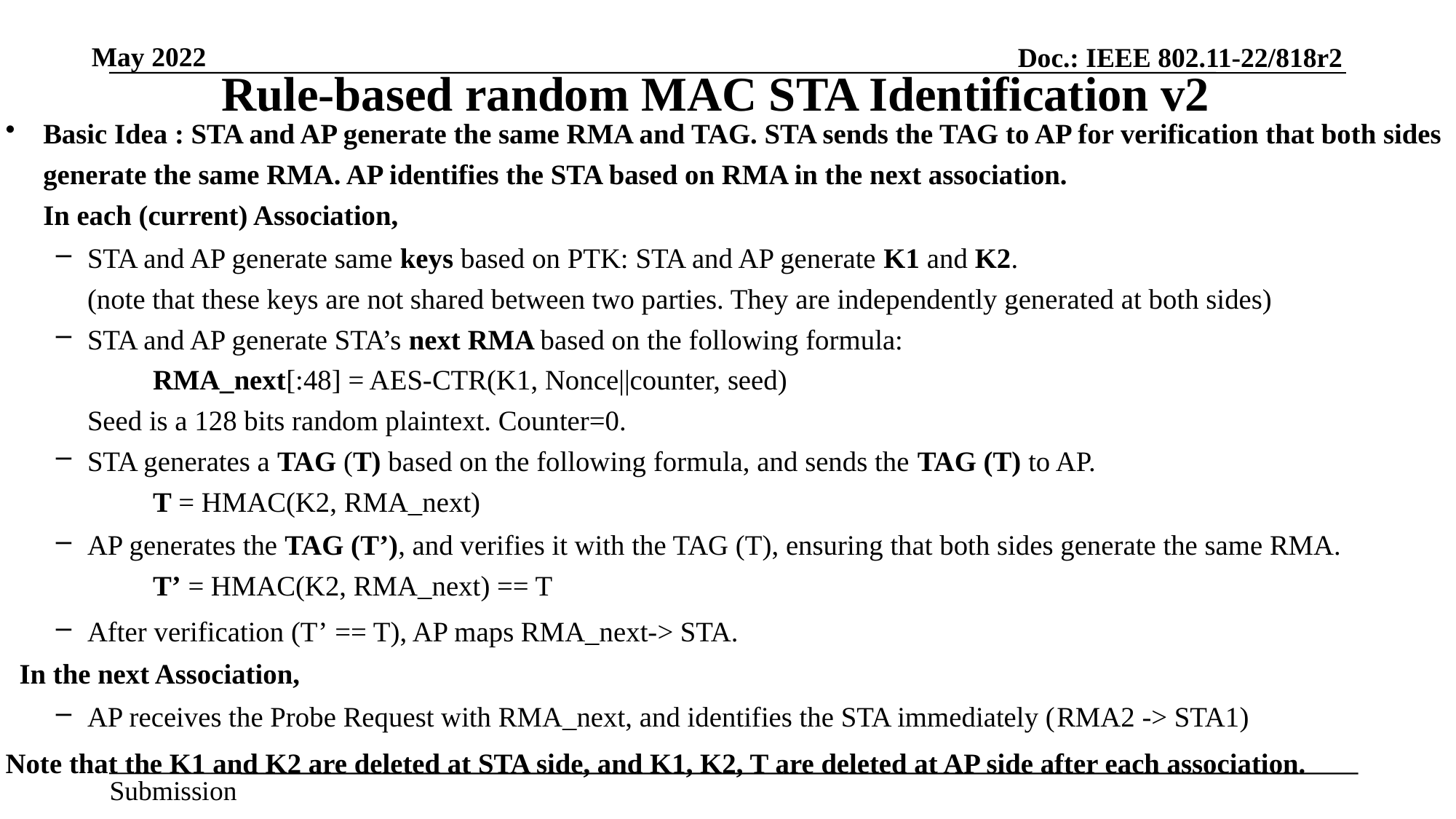

# Rule-based random MAC STA Identification v2
Basic Idea : STA and AP generate the same RMA and TAG. STA sends the TAG to AP for verification that both sides generate the same RMA. AP identifies the STA based on RMA in the next association.
In each (current) Association,
STA and AP generate same keys based on PTK: STA and AP generate K1 and K2.
(note that these keys are not shared between two parties. They are independently generated at both sides)
STA and AP generate STA’s next RMA based on the following formula:
		RMA_next[:48] = AES-CTR(K1, Nonce||counter, seed)
Seed is a 128 bits random plaintext. Counter=0.
STA generates a TAG (T) based on the following formula, and sends the TAG (T) to AP.
		T = HMAC(K2, RMA_next)
AP generates the TAG (T’), and verifies it with the TAG (T), ensuring that both sides generate the same RMA.
		T’ = HMAC(K2, RMA_next) == T
After verification (T’ == T), AP maps RMA_next-> STA.
    In the next Association,
AP receives the Probe Request with RMA_next, and identifies the STA immediately (RMA2 -> STA1)
Note that the K1 and K2 are deleted at STA side, and K1, K2, T are deleted at AP side after each association.